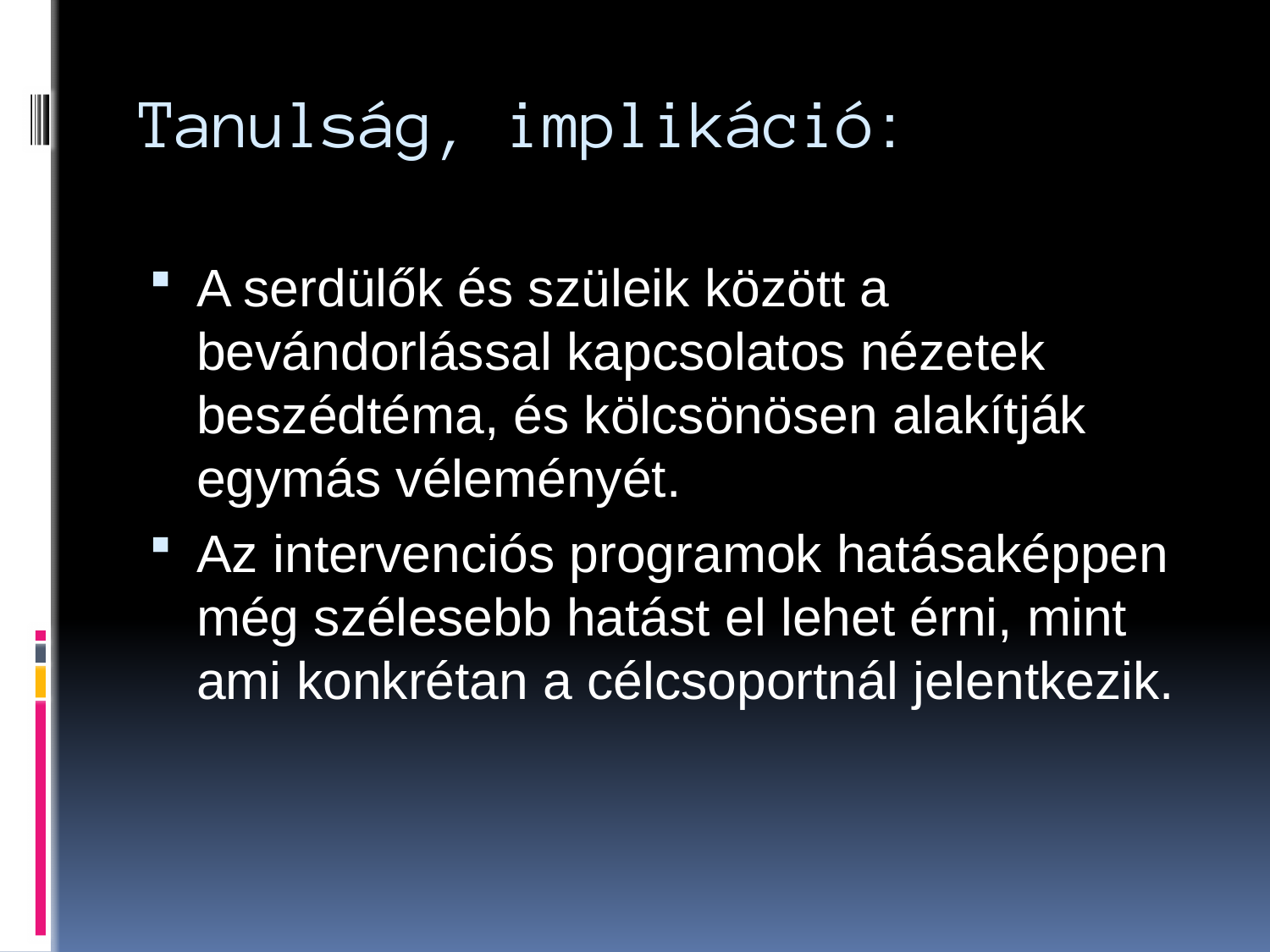

# Tanulság, implikáció:
A serdülők és szüleik között a bevándorlással kapcsolatos nézetek beszédtéma, és kölcsönösen alakítják egymás véleményét.
Az intervenciós programok hatásaképpen még szélesebb hatást el lehet érni, mint ami konkrétan a célcsoportnál jelentkezik.